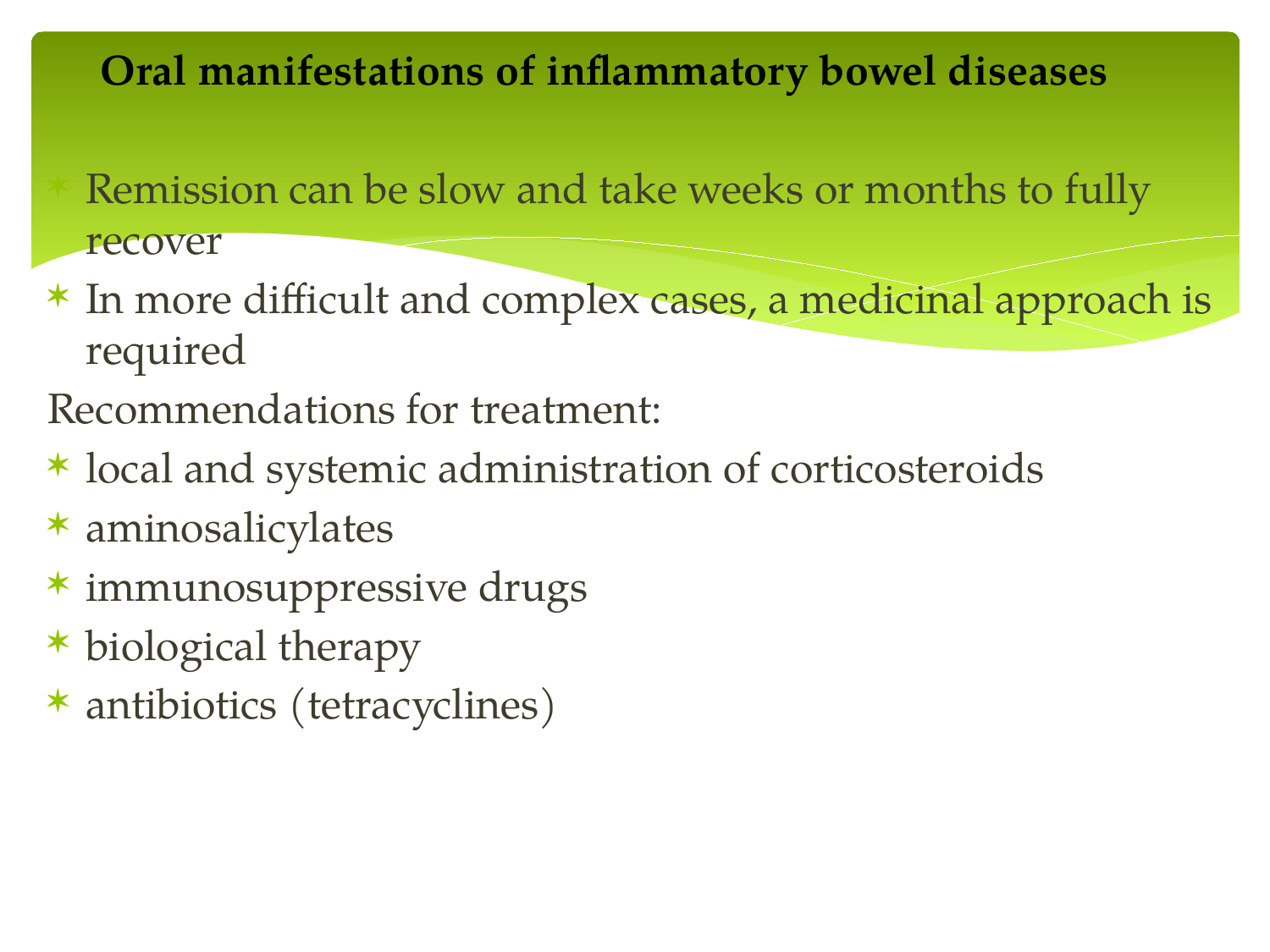

Oral manifestations of inflammatory bowel diseases

Remission can be slow and take weeks or months to fully recover
In more difficult and complex cases, a medicinal approach is required
Recommendations for treatment:
local and systemic administration of corticosteroids
aminosalicylates
immunosuppressive drugs
biological therapy
antibiotics (tetracyclines)